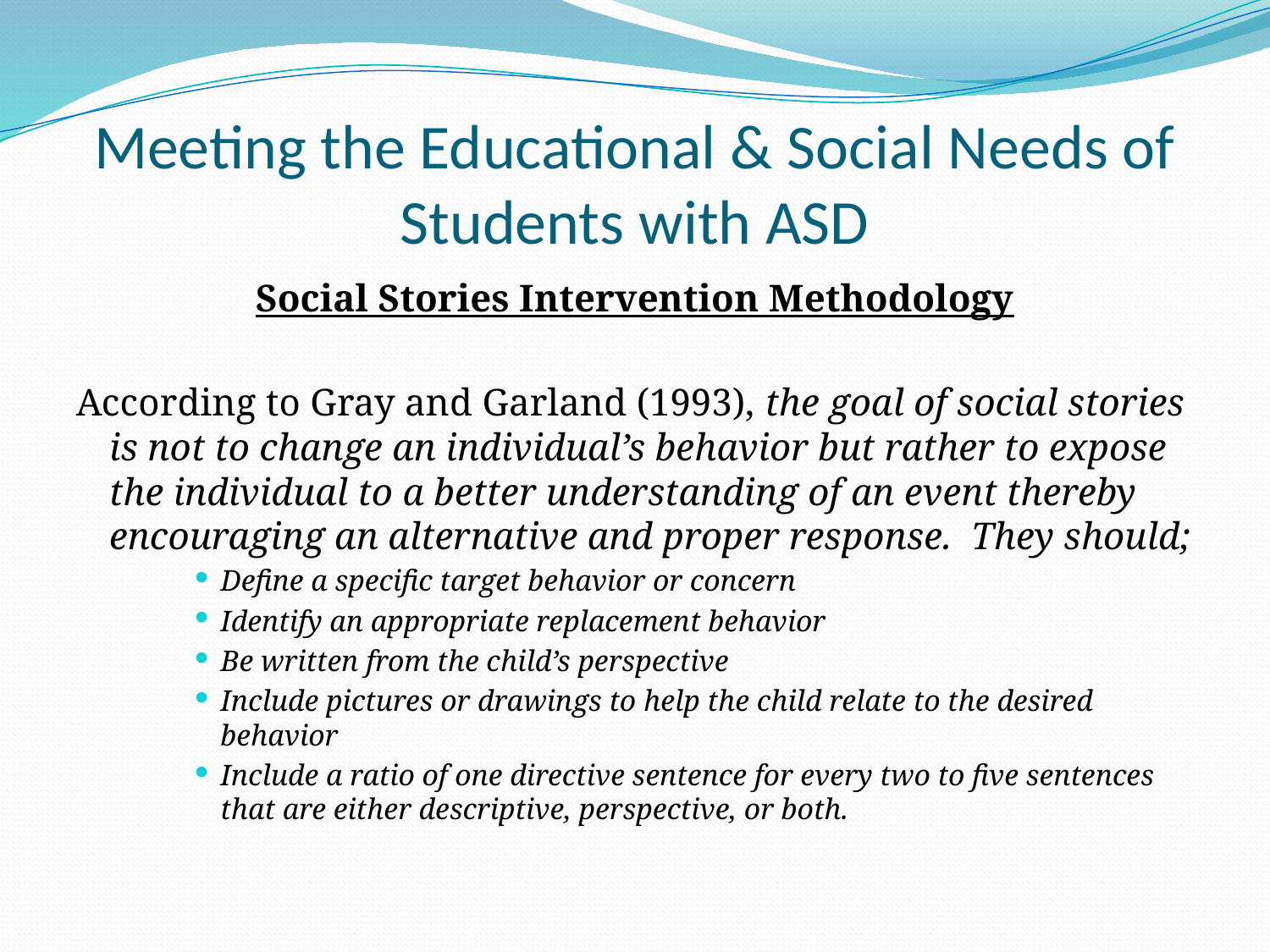

# Meeting the Educational & Social Needs of Students with ASD
Social Stories Intervention Methodology

According to Gray and Garland (1993), the goal of social stories is not to change an individual’s behavior but rather to expose the individual to a better understanding of an event thereby encouraging an alternative and proper response.  They should;
Define a specific target behavior or concern
Identify an appropriate replacement behavior
Be written from the child’s perspective
Include pictures or drawings to help the child relate to the desired behavior
Include a ratio of one directive sentence for every two to five sentences that are either descriptive, perspective, or both.